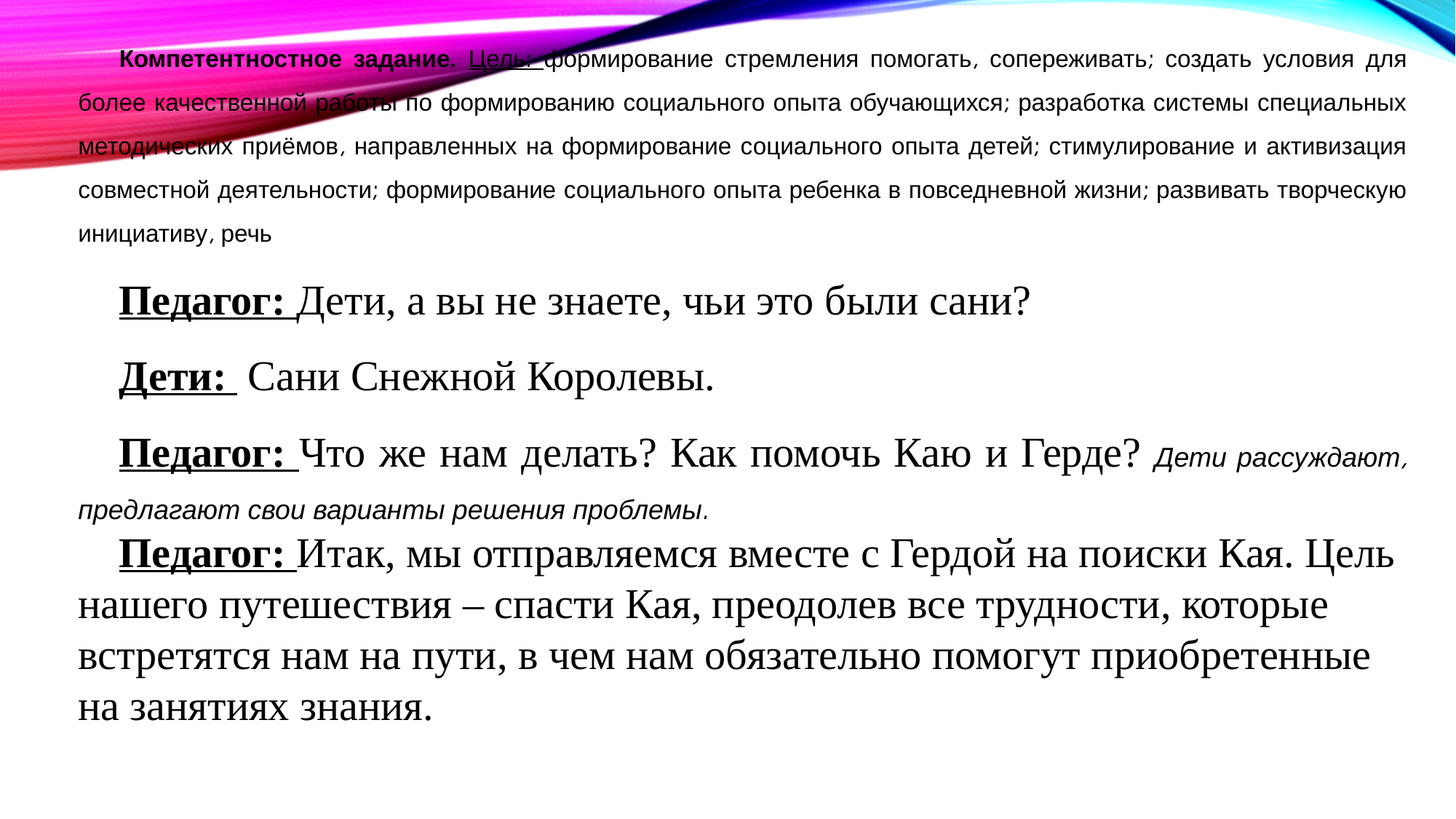

Компетентностное задание. Цель: формирование стремления помогать, сопереживать; создать условия для более качественной работы по формированию социального опыта обучающихся; разработка системы специальных методических приёмов, направленных на формирование социального опыта детей; стимулирование и активизация совместной деятельности; формирование социального опыта ребенка в повседневной жизни; развивать творческую инициативу, речь
Педагог: Дети, а вы не знаете, чьи это были сани?
Дети:  Сани Снежной Королевы.
Педагог: Что же нам делать? Как помочь Каю и Герде? Дети рассуждают, предлагают свои варианты решения проблемы.
Педагог: Итак, мы отправляемся вместе с Гердой на поиски Кая. Цель нашего путешествия – спасти Кая, преодолев все трудности, которые встретятся нам на пути, в чем нам обязательно помогут приобретенные на занятиях знания.